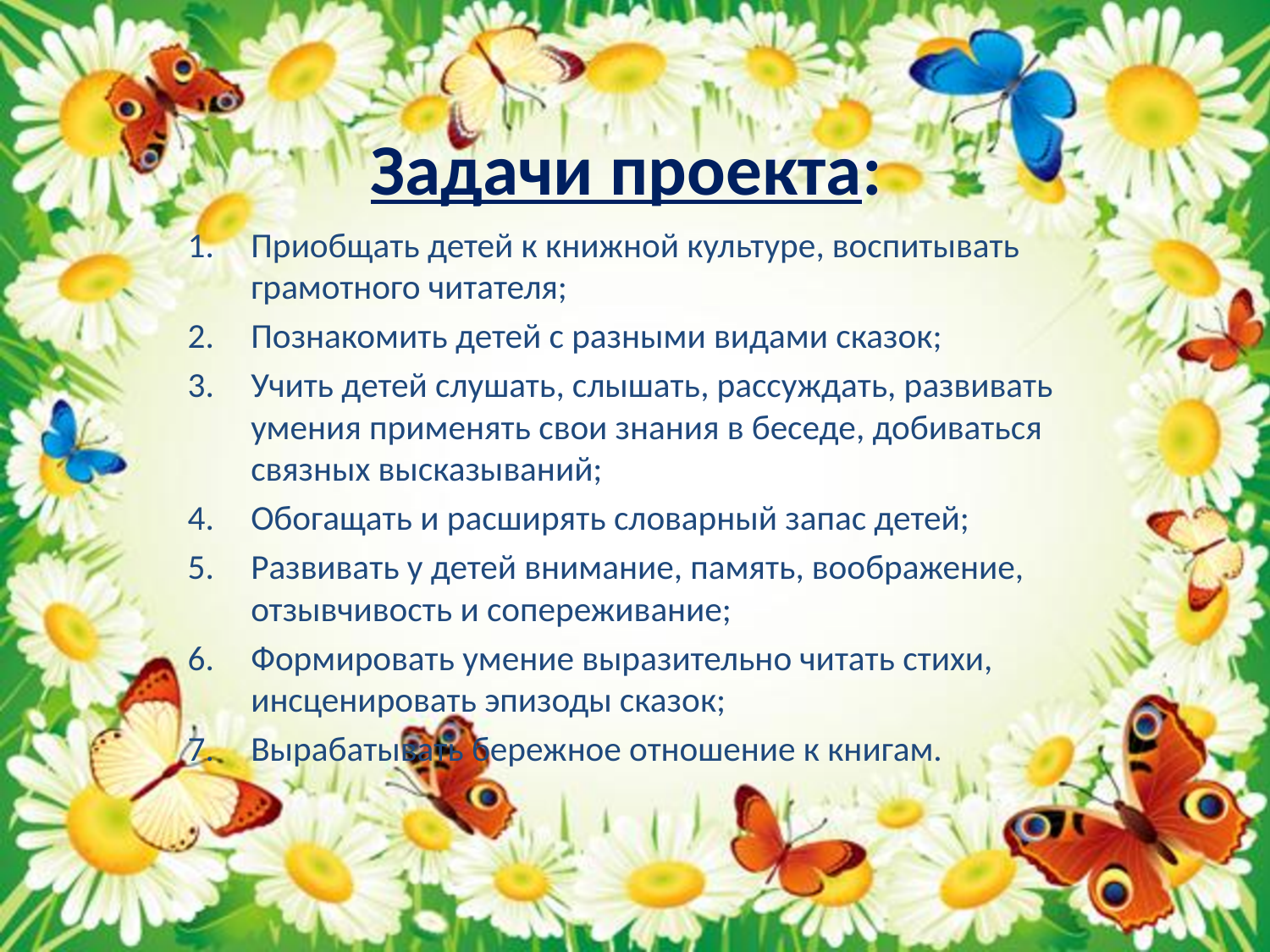

# Задачи проекта:
Приобщать детей к книжной культуре, воспитывать грамотного читателя;
Познакомить детей с разными видами сказок;
Учить детей слушать, слышать, рассуждать, развивать умения применять свои знания в беседе, добиваться связных высказываний;
Обогащать и расширять словарный запас детей;
Развивать у детей внимание, память, воображение, отзывчивость и сопереживание;
Формировать умение выразительно читать стихи, инсценировать эпизоды сказок;
Вырабатывать бережное отношение к книгам.